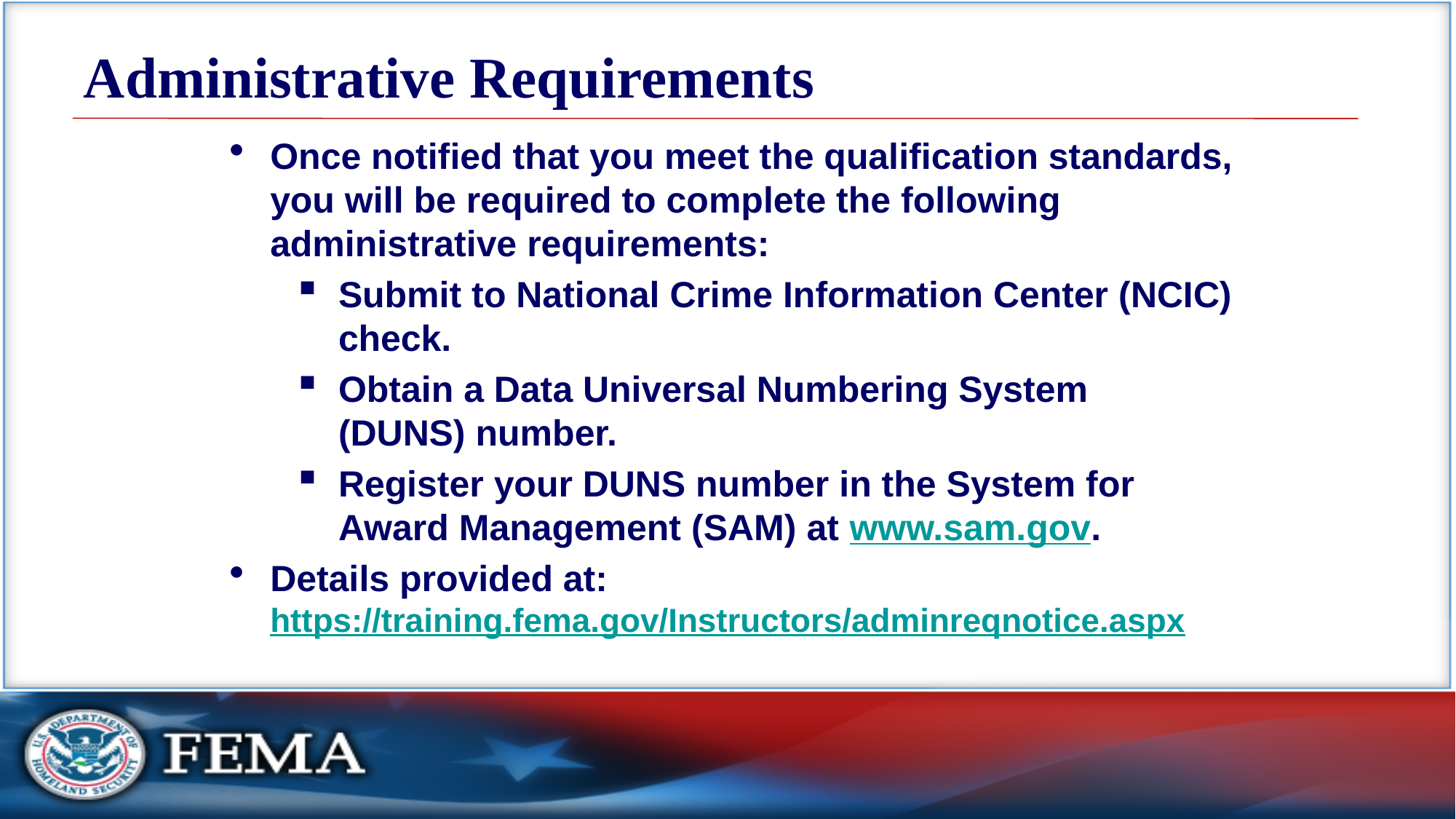

# Administrative Requirements
Once notified that you meet the qualification standards, you will be required to complete the following administrative requirements:
Submit to National Crime Information Center (NCIC) check.
Obtain a Data Universal Numbering System          (DUNS) number.
Register your DUNS number in the System for Award Management (SAM) at www.sam.gov.
Details provided at: https://training.fema.gov/Instructors/adminreqnotice.aspx